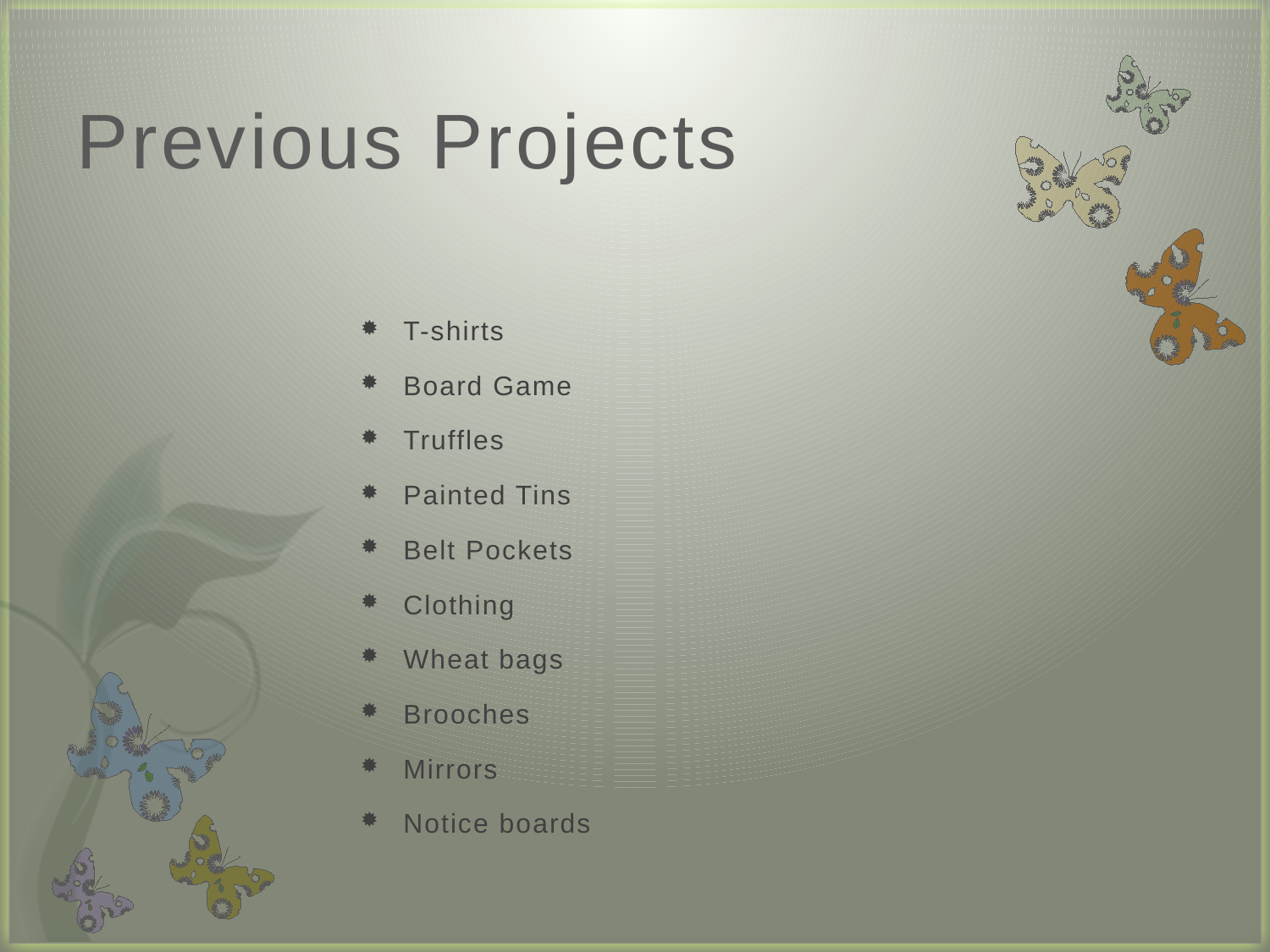

# Previous Projects
T-shirts
Board Game
Truffles
Painted Tins
Belt Pockets
Clothing
Wheat bags
Brooches
Mirrors
Notice boards